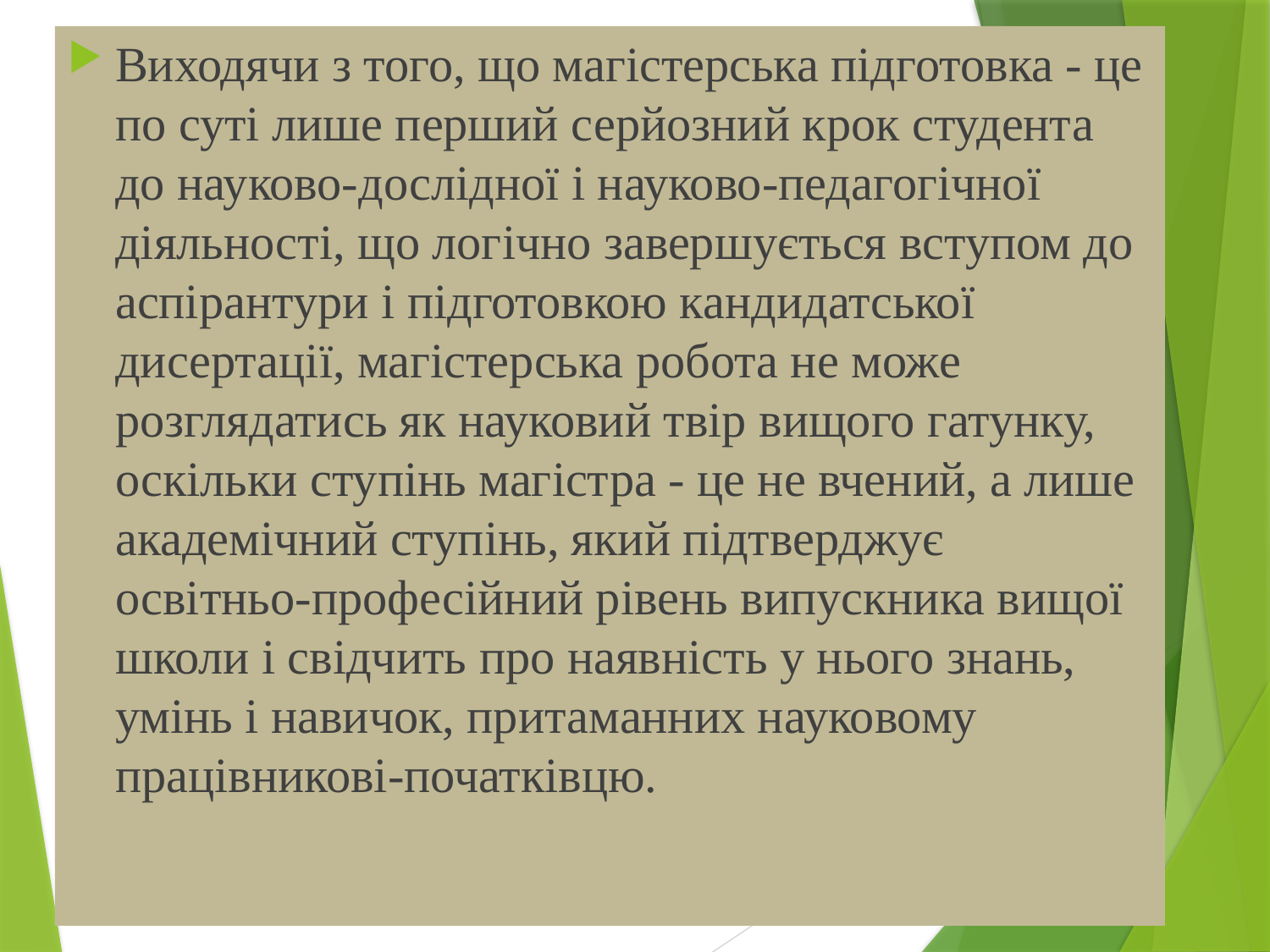

Виходячи з того, що магістерська підготовка - це по суті лише перший серйозний крок студента до науково-дослідної і науково-педагогічної діяльності, що логічно завершується вступом до аспірантури і підготовкою кандидатської дисертації, магістерська робота не може розглядатись як науковий твір вищого гатунку, оскільки ступінь магістра - це не вчений, а лише академічний ступінь, який підтверджує освітньо-професійний рівень випускника вищої школи і свідчить про наявність у нього знань, умінь і навичок, притаманних науковому працівникові-початківцю.